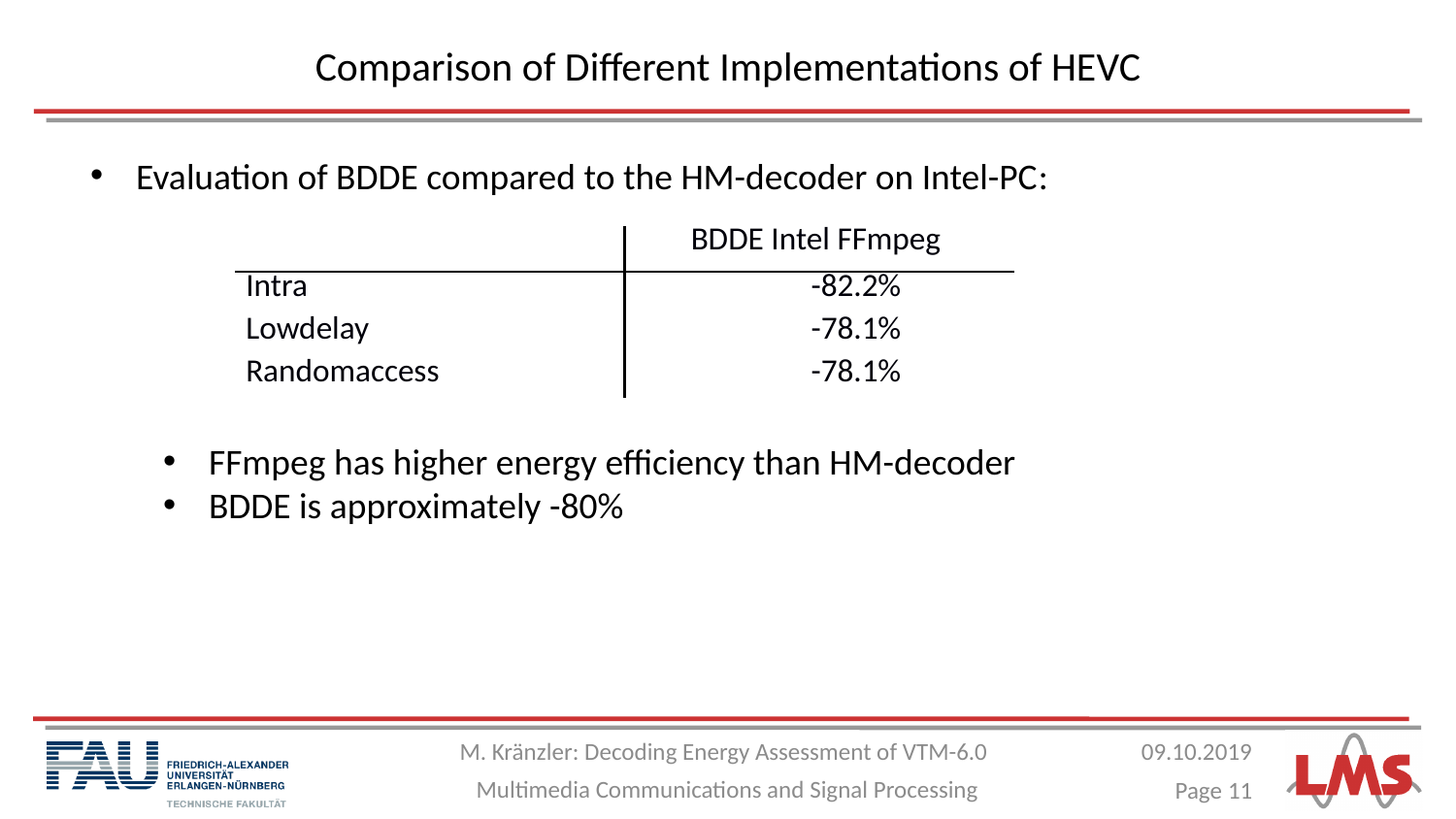

# Comparison of Different Implementations of HEVC
Evaluation of BDDE compared to the HM-decoder on Intel-PC:

FFmpeg has higher energy efficiency than HM-decoder
BDDE is approximately -80%

|  | BDDE Intel FFmpeg |
| --- | --- |
| Intra | -82.2% |
| Lowdelay | -78.1% |
| Randomaccess | -78.1% |